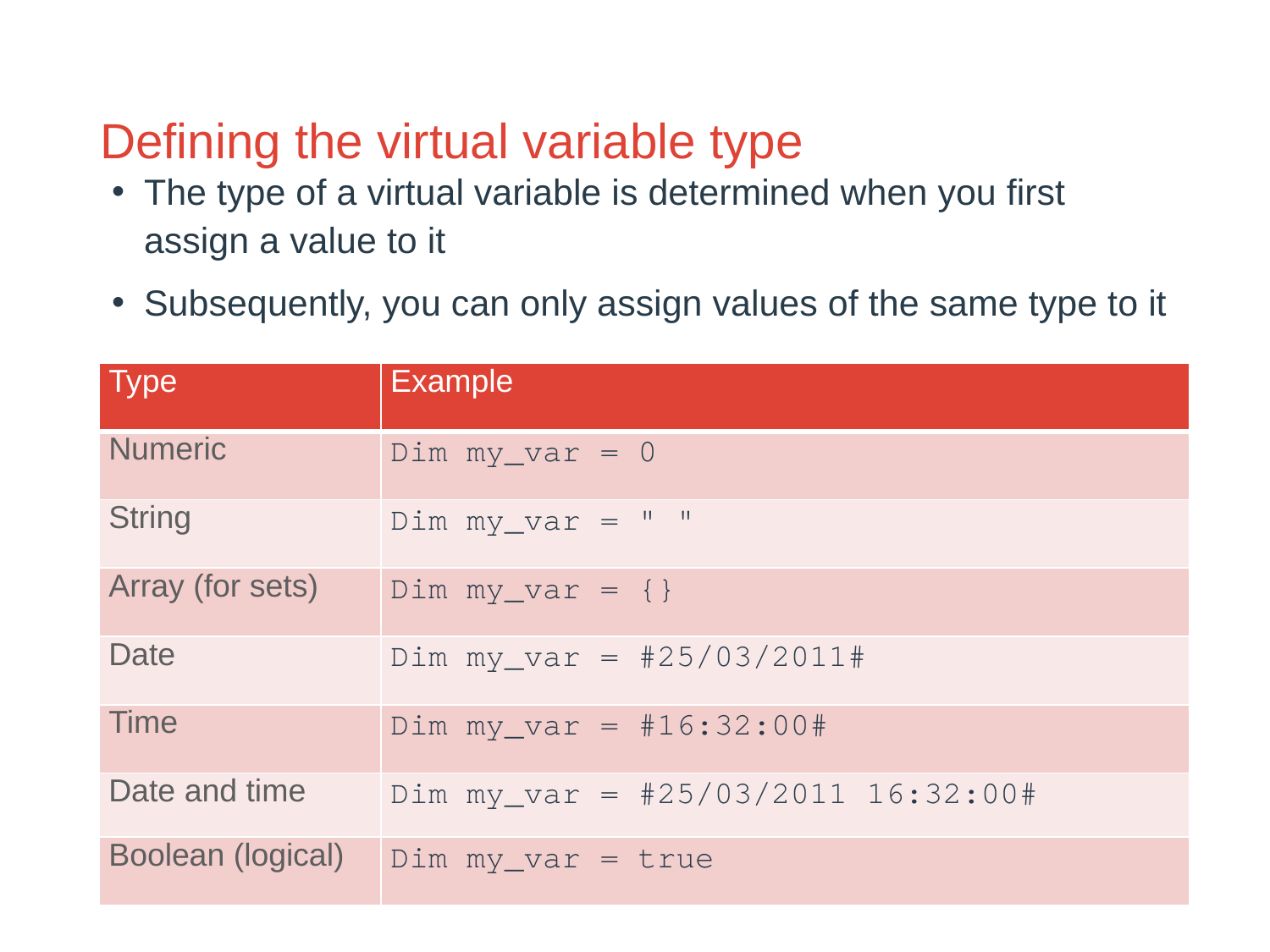

# Defining the virtual variable type
The type of a virtual variable is determined when you first assign a value to it
Subsequently, you can only assign values of the same type to it

| Type | Example |
| --- | --- |
| Numeric | Dim my\_var = 0 |
| String | Dim my\_var = " " |
| Array (for sets) | Dim my\_var = {} |
| Date | Dim my\_var = #25/03/2011# |
| Time | Dim my\_var = #16:32:00# |
| Date and time | Dim my\_var = #25/03/2011 16:32:00# |
| Boolean (logical) | Dim my\_var = true |